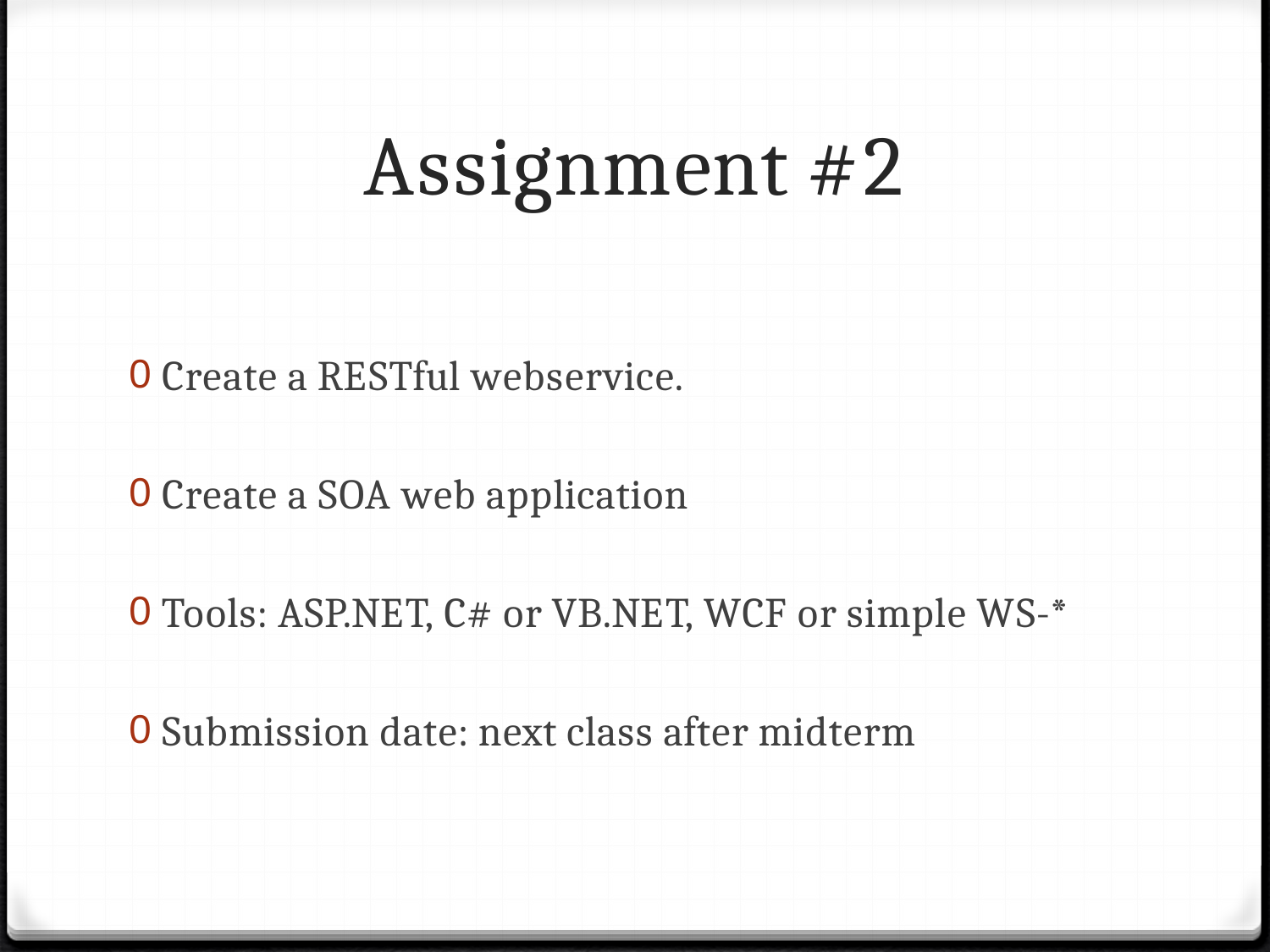

# Assignment #2

Create a RESTful webservice.

Create a SOA web application

Tools: ASP.NET, C# or VB.NET, WCF or simple WS-*

Submission date: next class after midterm